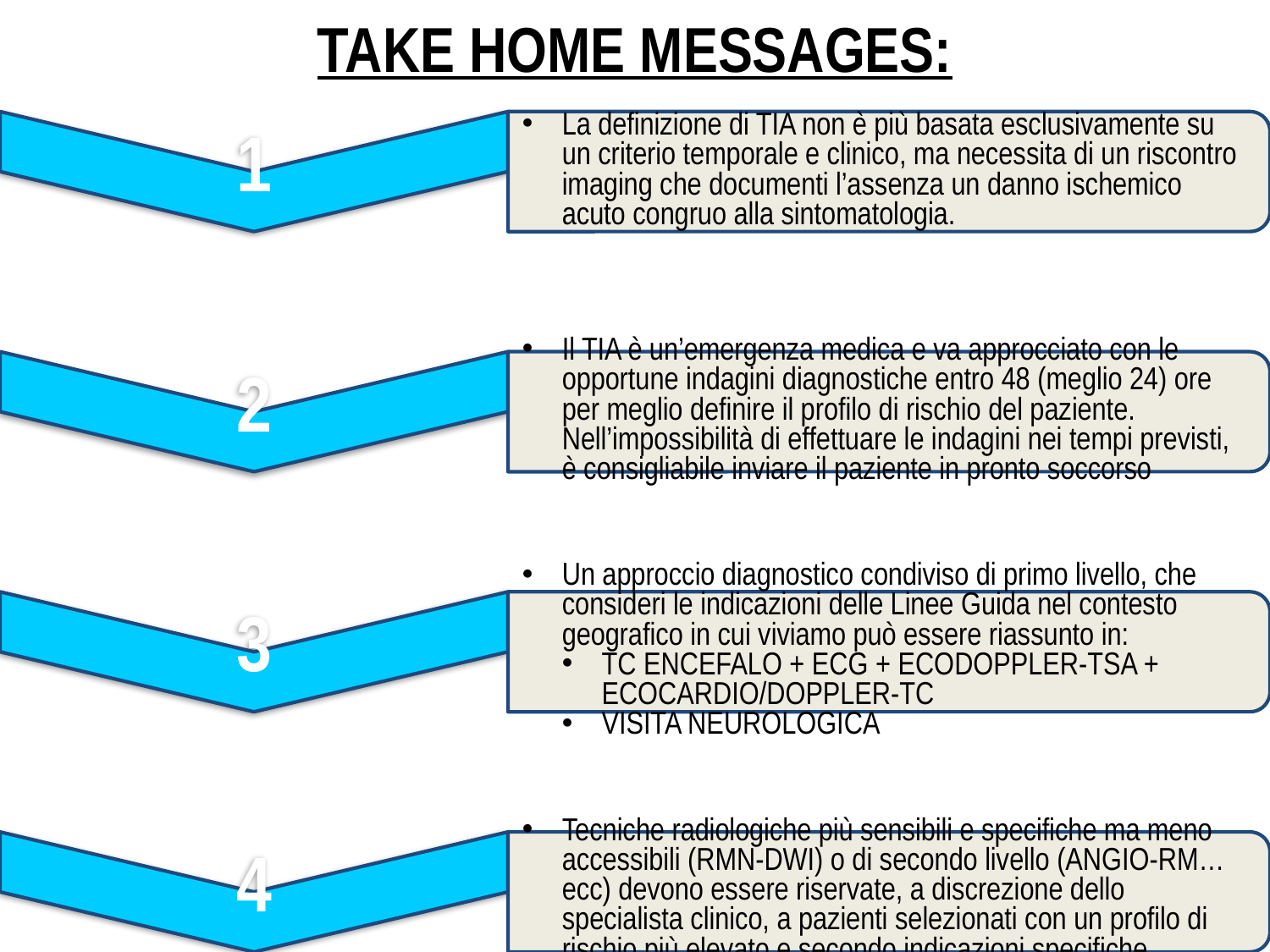

# TAKE HOME MESSAGES:
1
La definizione di TIA non è più basata esclusivamente su un criterio temporale e clinico, ma necessita di un riscontro imaging che documenti l’assenza un danno ischemico acuto congruo alla sintomatologia.
2
Un approccio diagnostico condiviso di primo livello, che consideri le indicazioni delle Linee Guida nel contesto geografico in cui viviamo può essere riassunto in:
4
3
Il TIA è un’emergenza medica e va approcciato con le opportune indagini diagnostiche entro 48 (meglio 24) ore per meglio definire il profilo di rischio del paziente. Nell’impossibilità di effettuare le indagini nei tempi previsti, è consigliabile inviare il paziente in pronto soccorso
TC ENCEFALO + ECG + ECODOPPLER-TSA + ECOCARDIO/DOPPLER-TC
VISITA NEUROLOGICA